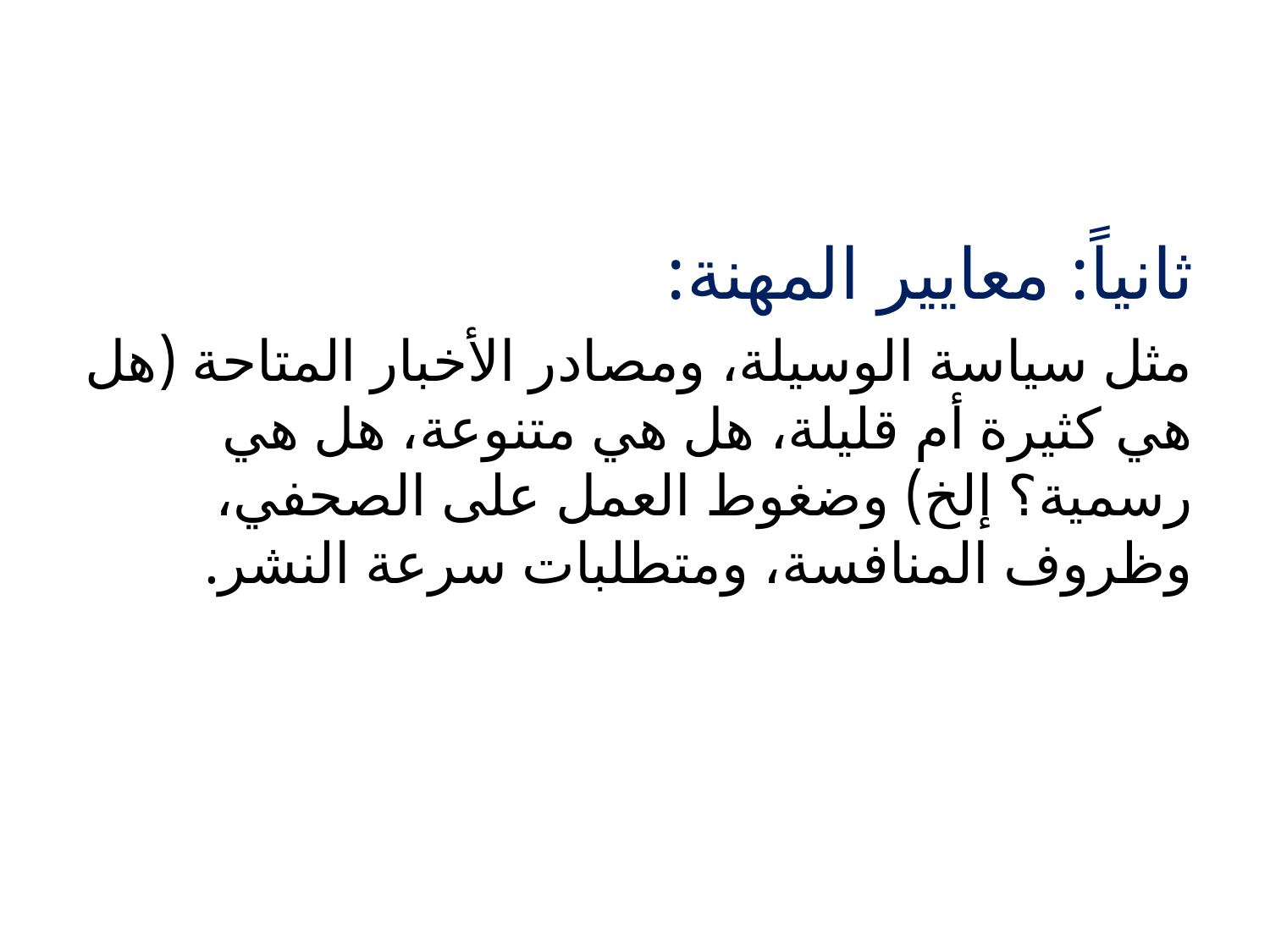

#
ثانياً: معايير المهنة:
مثل سياسة الوسيلة، ومصادر الأخبار المتاحة (هل هي كثيرة أم قليلة، هل هي متنوعة، هل هي رسمية؟ إلخ) وضغوط العمل على الصحفي، وظروف المنافسة، ومتطلبات سرعة النشر.